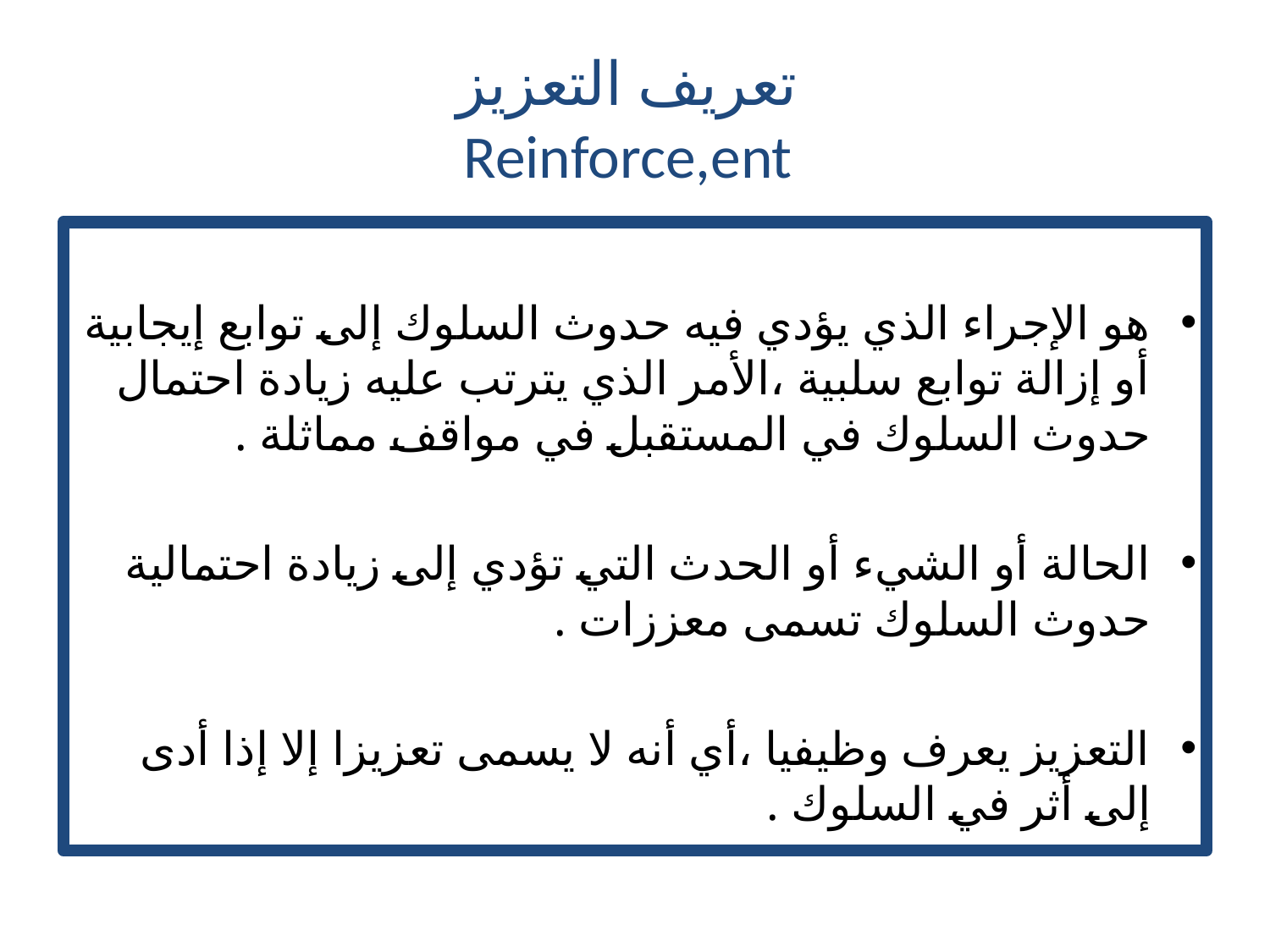

# تعريف التعزيز Reinforce,ent

هو الإجراء الذي يؤدي فيه حدوث السلوك إلى توابع إيجابية أو إزالة توابع سلبية ،الأمر الذي يترتب عليه زيادة احتمال حدوث السلوك في المستقبل في مواقف مماثلة .

الحالة أو الشيء أو الحدث التي تؤدي إلى زيادة احتمالية حدوث السلوك تسمى معززات .

التعزيز يعرف وظيفيا ،أي أنه لا يسمى تعزيزا إلا إذا أدى إلى أثر في السلوك .